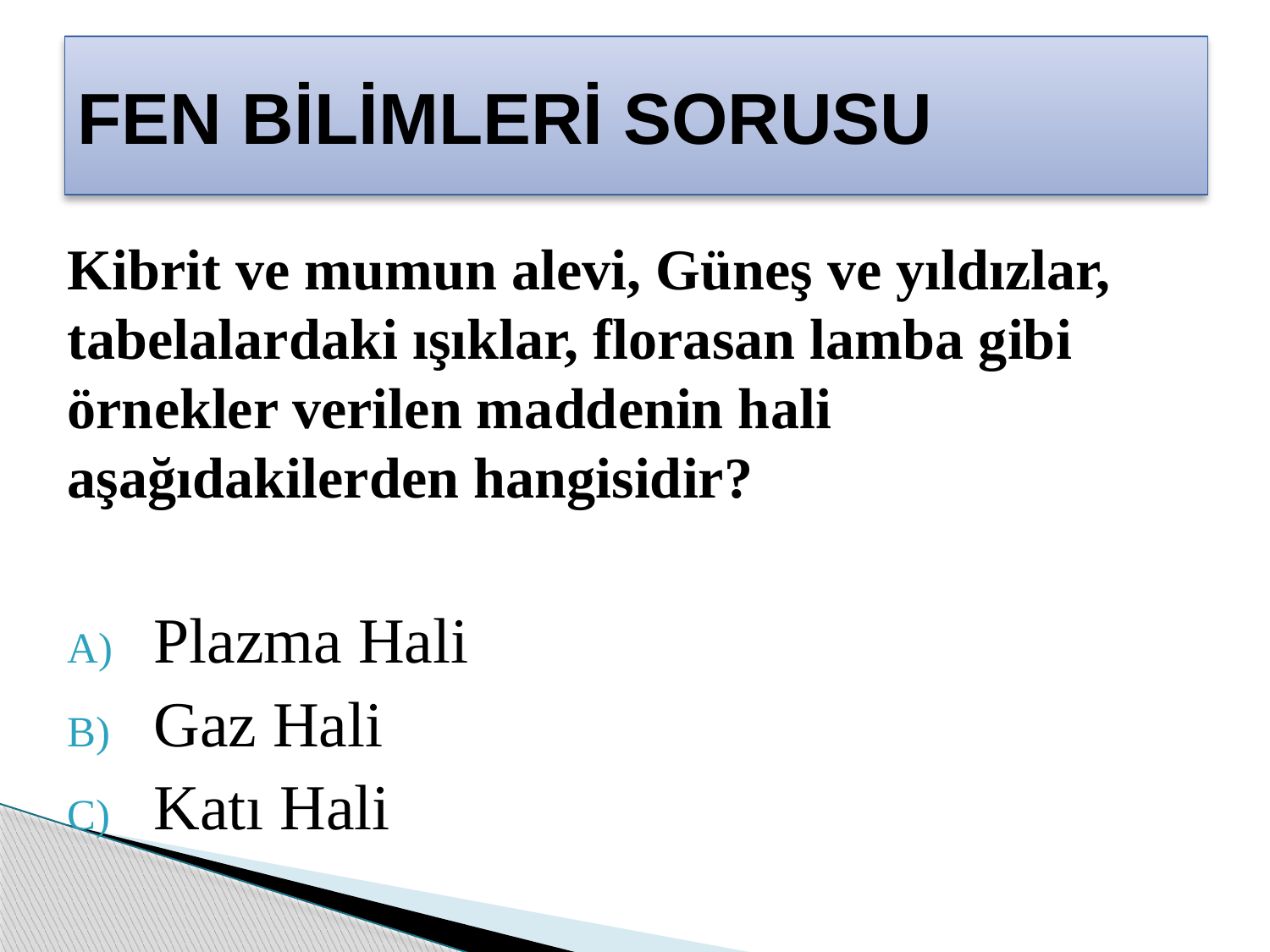

# FEN BİLİMLERİ SORUSU
Kibrit ve mumun alevi, Güneş ve yıldızlar, tabelalardaki ışıklar, florasan lamba gibi örnekler verilen maddenin hali aşağıdakilerden hangisidir?

 Plazma Hali
 Gaz Hali
 Katı Hali